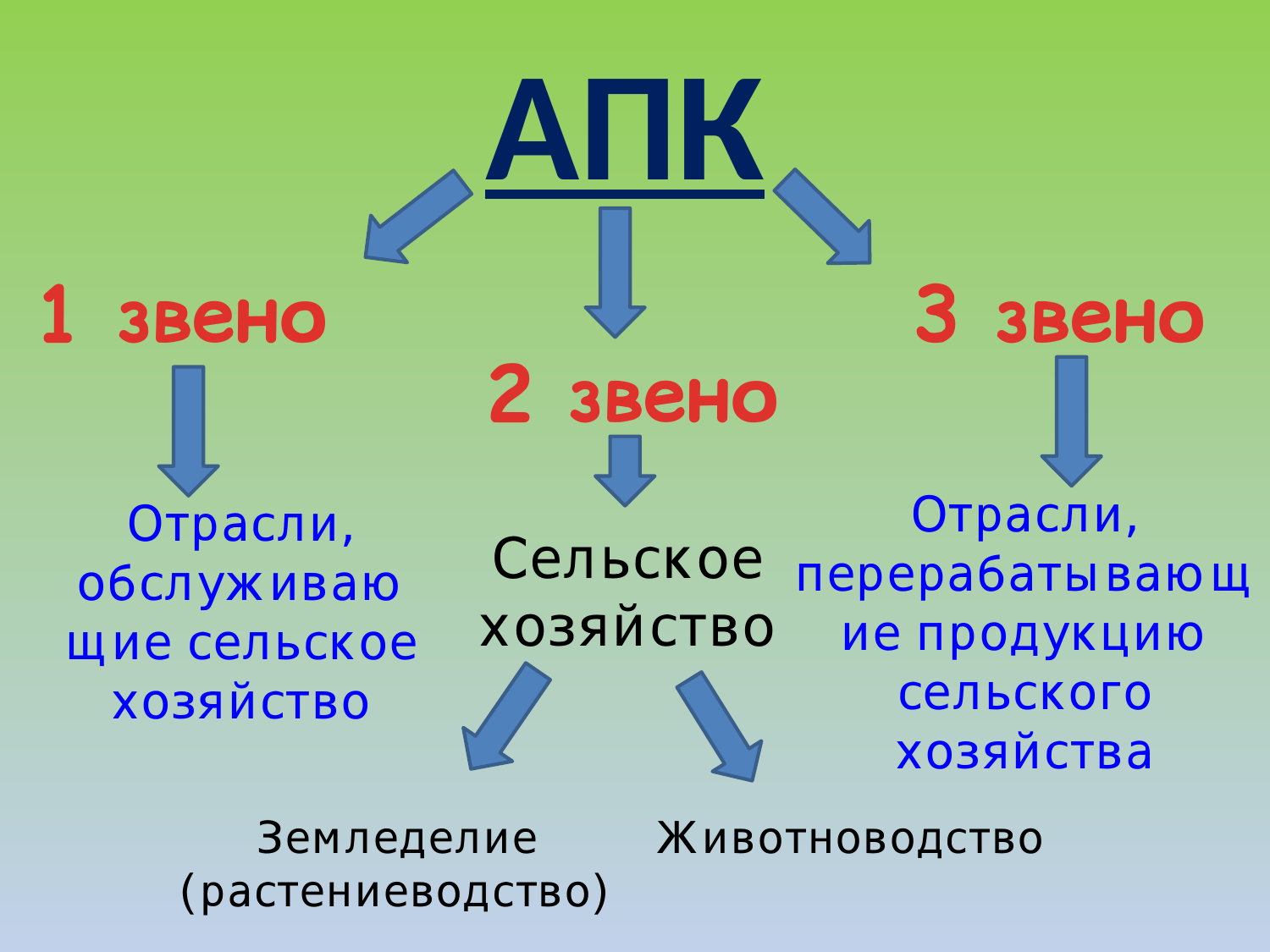

# АПК

1 звено
3 звено
2 звено

Отрасли, перерабатывающие продукцию сельского хозяйства
Отрасли, обслуживаю
щие сельское хозяйство
Сельское хозяйство

      Земледелие
(растениеводство)
Животноводство